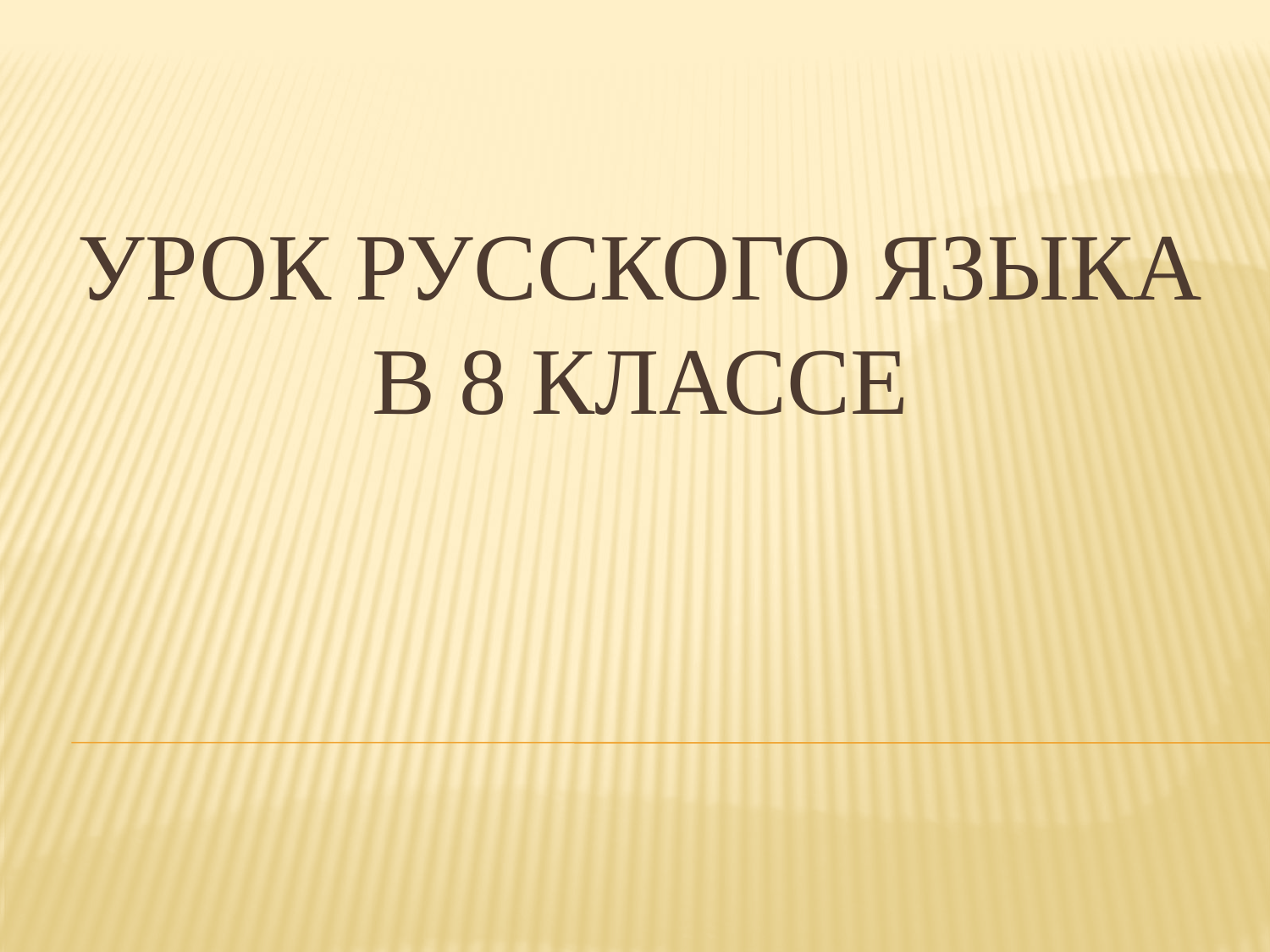

# Урок русского языка в 8 классе